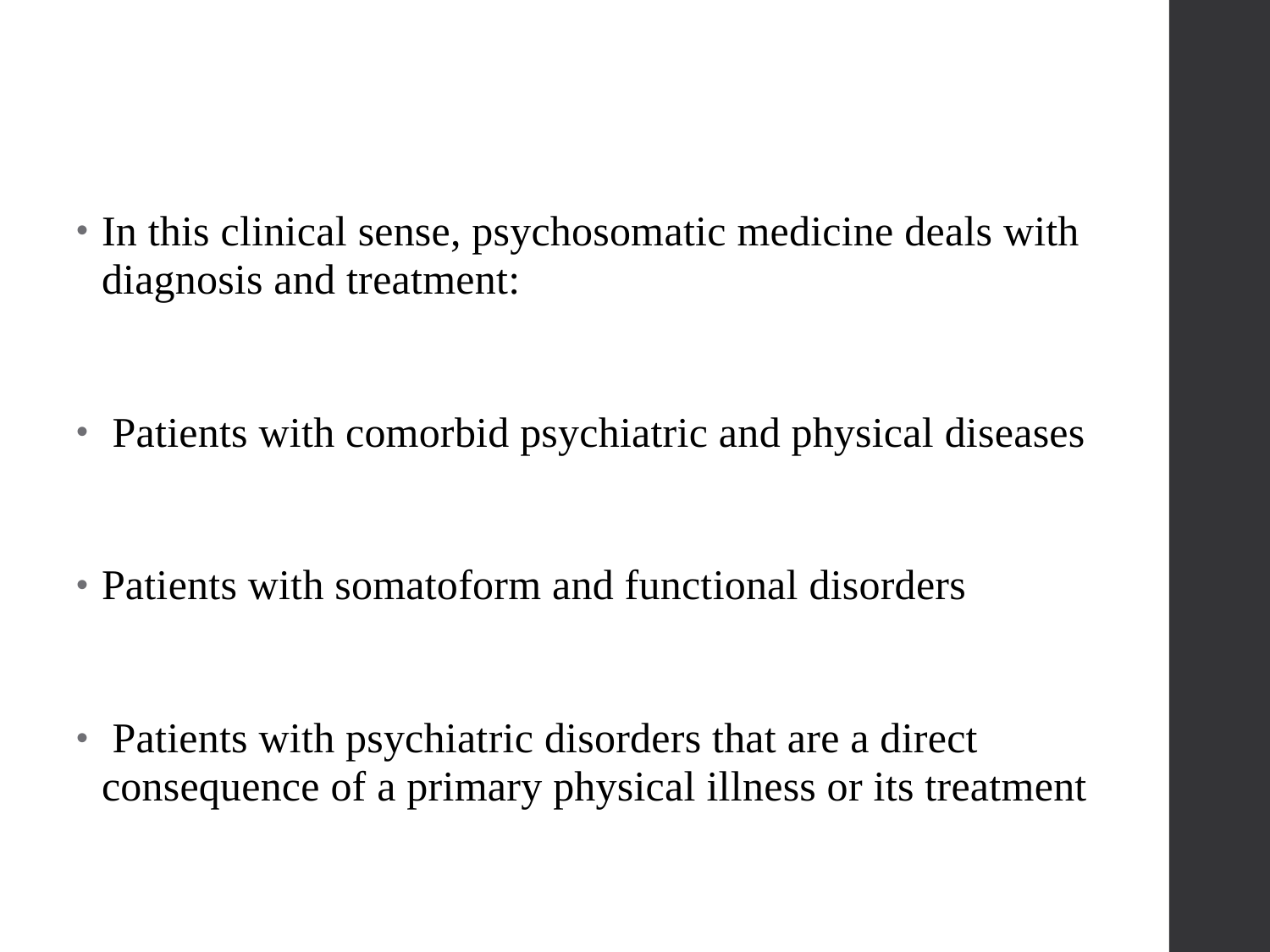

In this clinical sense, psychosomatic medicine deals with diagnosis and treatment:

 Patients with comorbid psychiatric and physical diseases

Patients with somatoform and functional disorders

 Patients with psychiatric disorders that are a direct consequence of a primary physical illness or its treatment